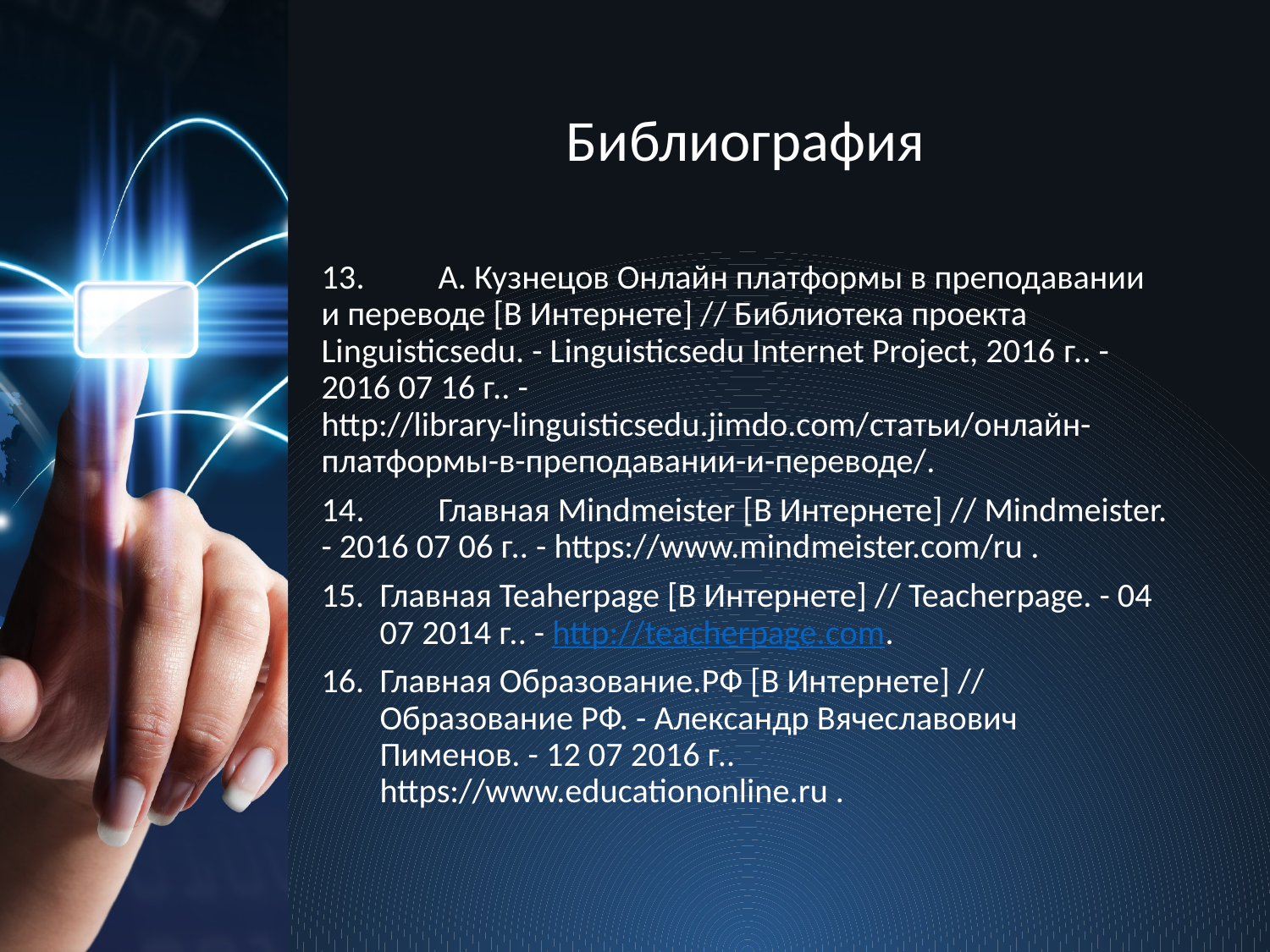

# Библиография
13.	А. Кузнецов Онлайн платформы в преподавании и переводе [В Интернете] // Библиотека проекта Linguisticsedu. - Linguisticsedu Internet Project, 2016 г.. - 2016 07 16 г.. - http://library-linguisticsedu.jimdo.com/статьи/онлайн-платформы-в-преподавании-и-переводе/.
14.	Главная Mindmeister [В Интернете] // Mindmeister. - 2016 07 06 г.. - https://www.mindmeister.com/ru .
Главная Teaherpage [В Интернете] // Teacherpage. - 04 07 2014 г.. - http://teacherpage.com.
Главная Образование.РФ [В Интернете] // Образование РФ. - Александр Вячеславович Пименов. - 12 07 2016 г..  https://www.educationonline.ru .